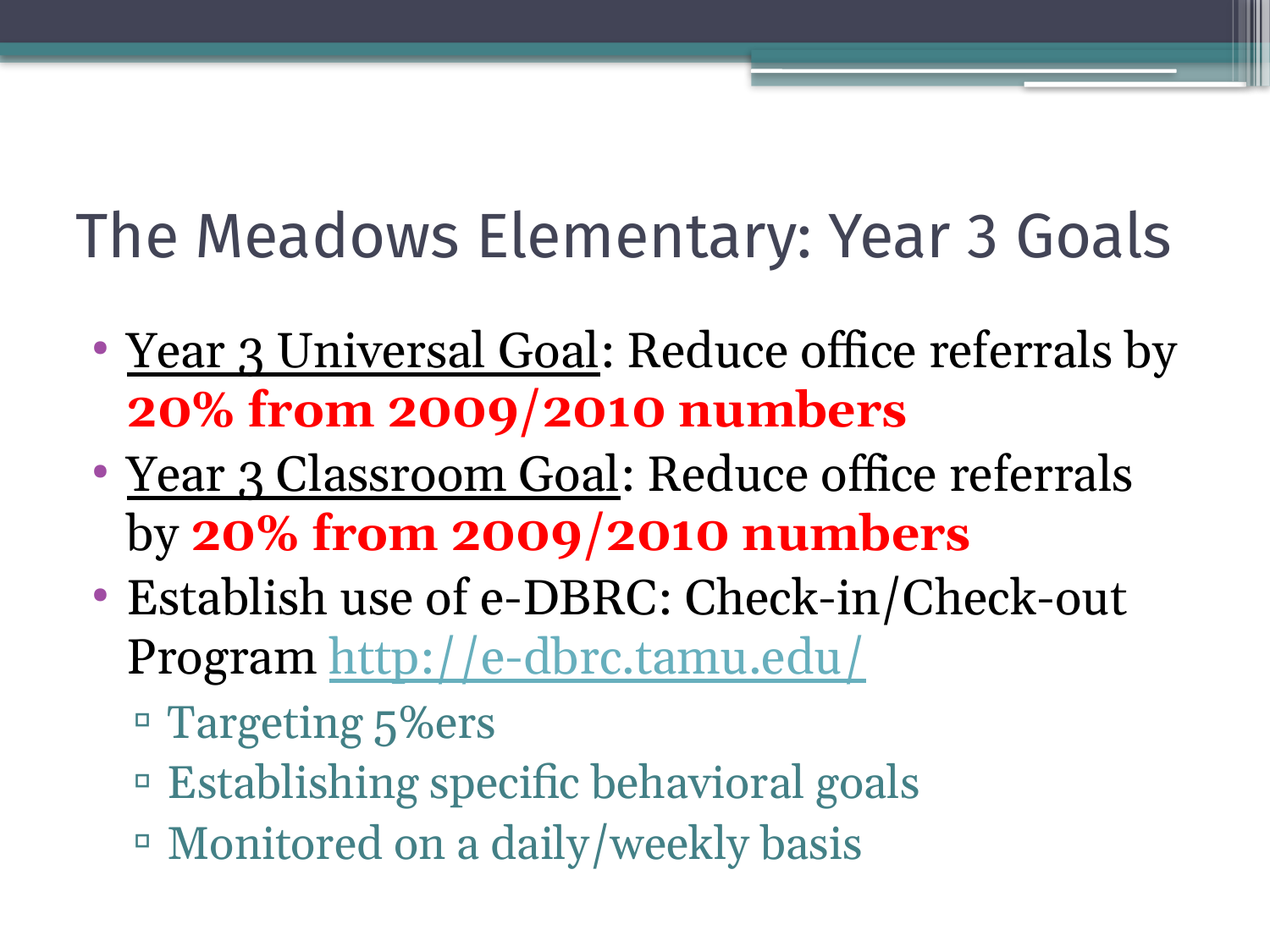

# The Meadows Elementary: Year 3 Goals
Year 3 Universal Goal: Reduce office referrals by 20% from 2009/2010 numbers
Year 3 Classroom Goal: Reduce office referrals by 20% from 2009/2010 numbers
Establish use of e-DBRC: Check-in/Check-out Program http://e-dbrc.tamu.edu/
Targeting 5%ers
Establishing specific behavioral goals
Monitored on a daily/weekly basis